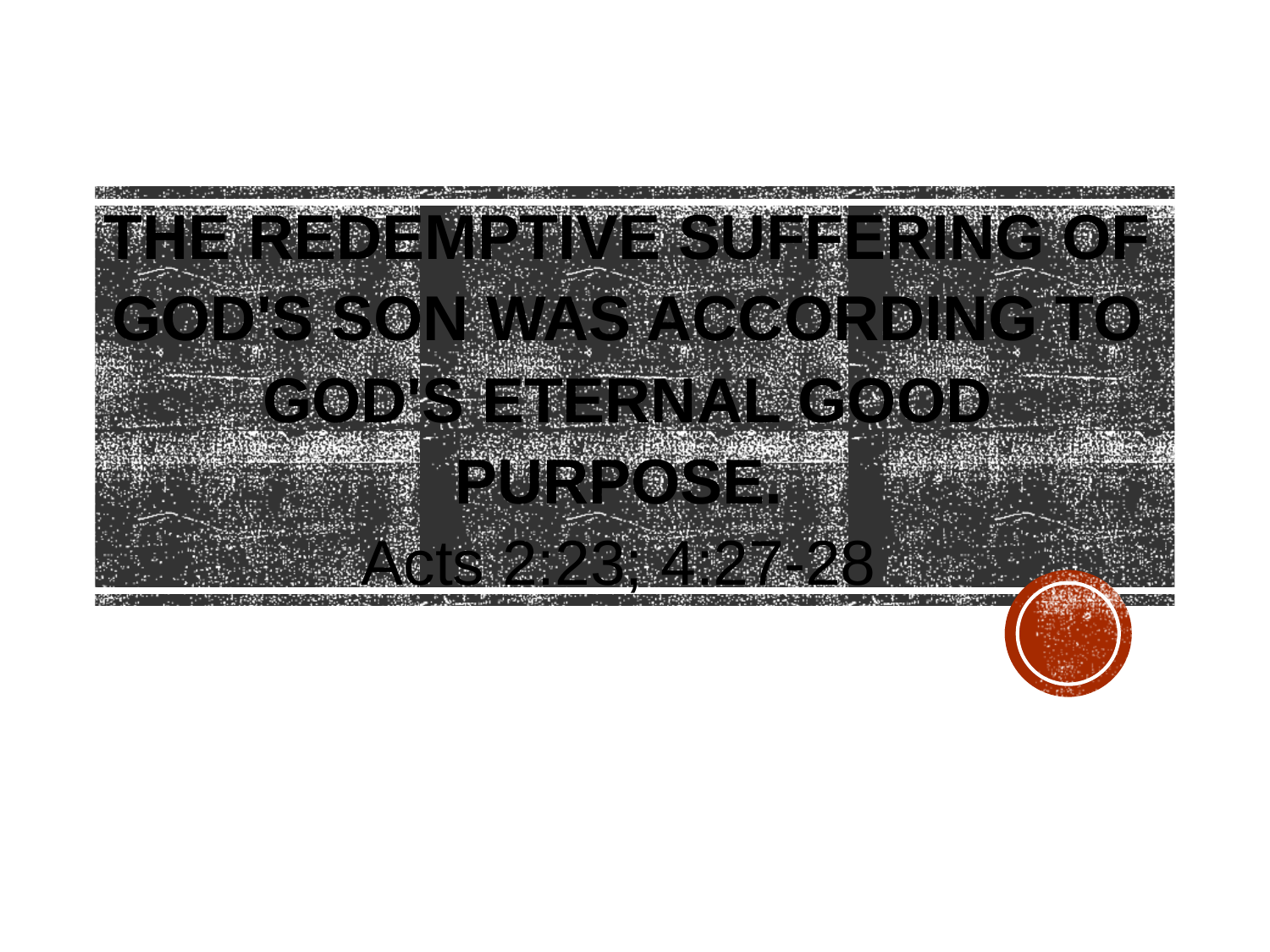

THE REDEMPTIVE SUFFERING OF GOD'S SON WAS ACCORDING TO GOD'S ETERNAL GOOD PURPOSE.
Acts 2:23; 4:27-28